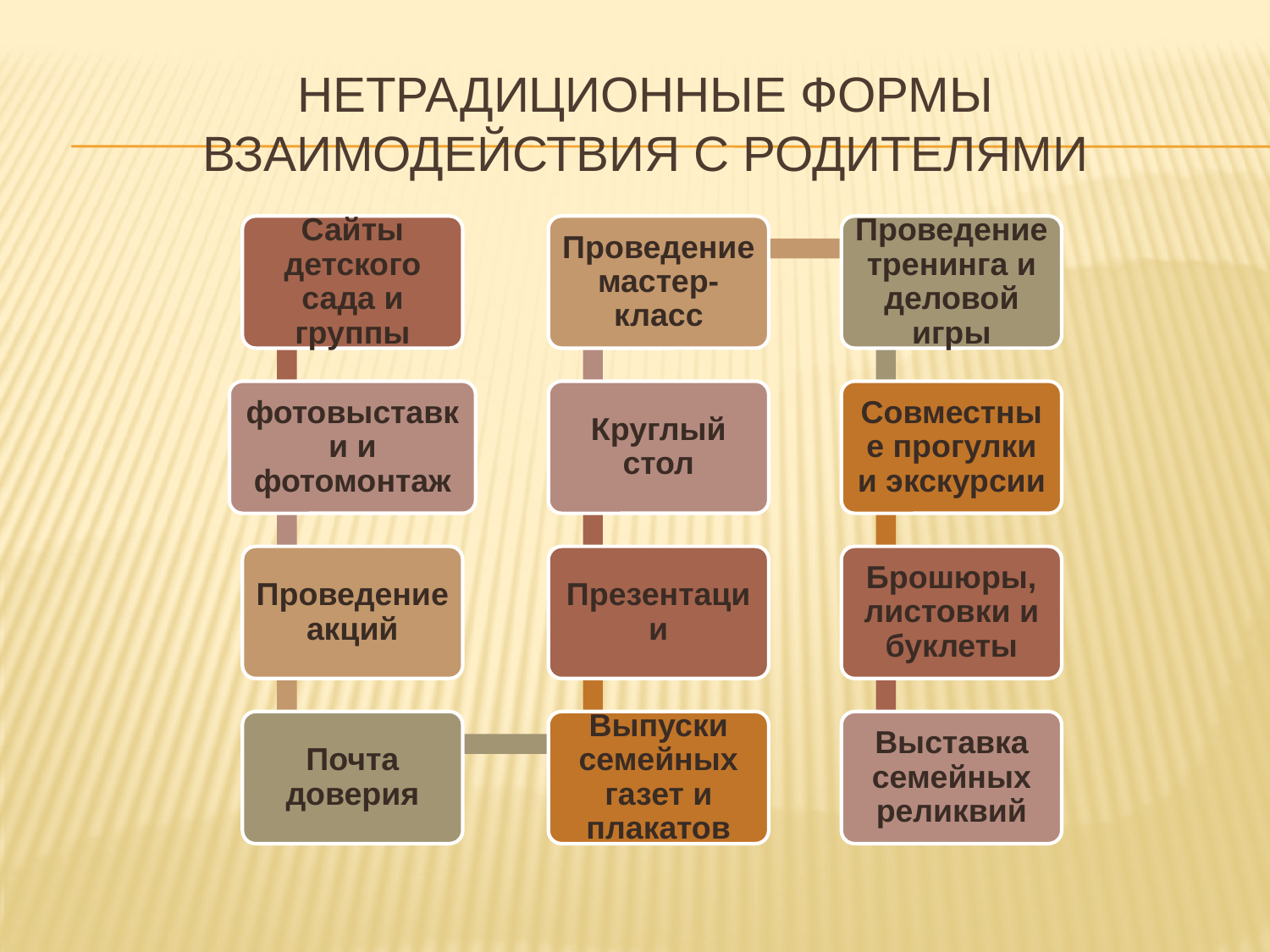

# Нетрадиционные формы взаимодействия с родителями
Сайты детского сада и группы
фотовыставки и фотомонтаж
Проведение акций
Почта доверия
Выпуски семейных газет и плакатов
Презентации
Круглый стол
Проведение мастер-класс
Проведение тренинга и деловой игры
Совместные прогулки и экскурсии
Брошюры, листовки и буклеты
Выставка семейных реликвий